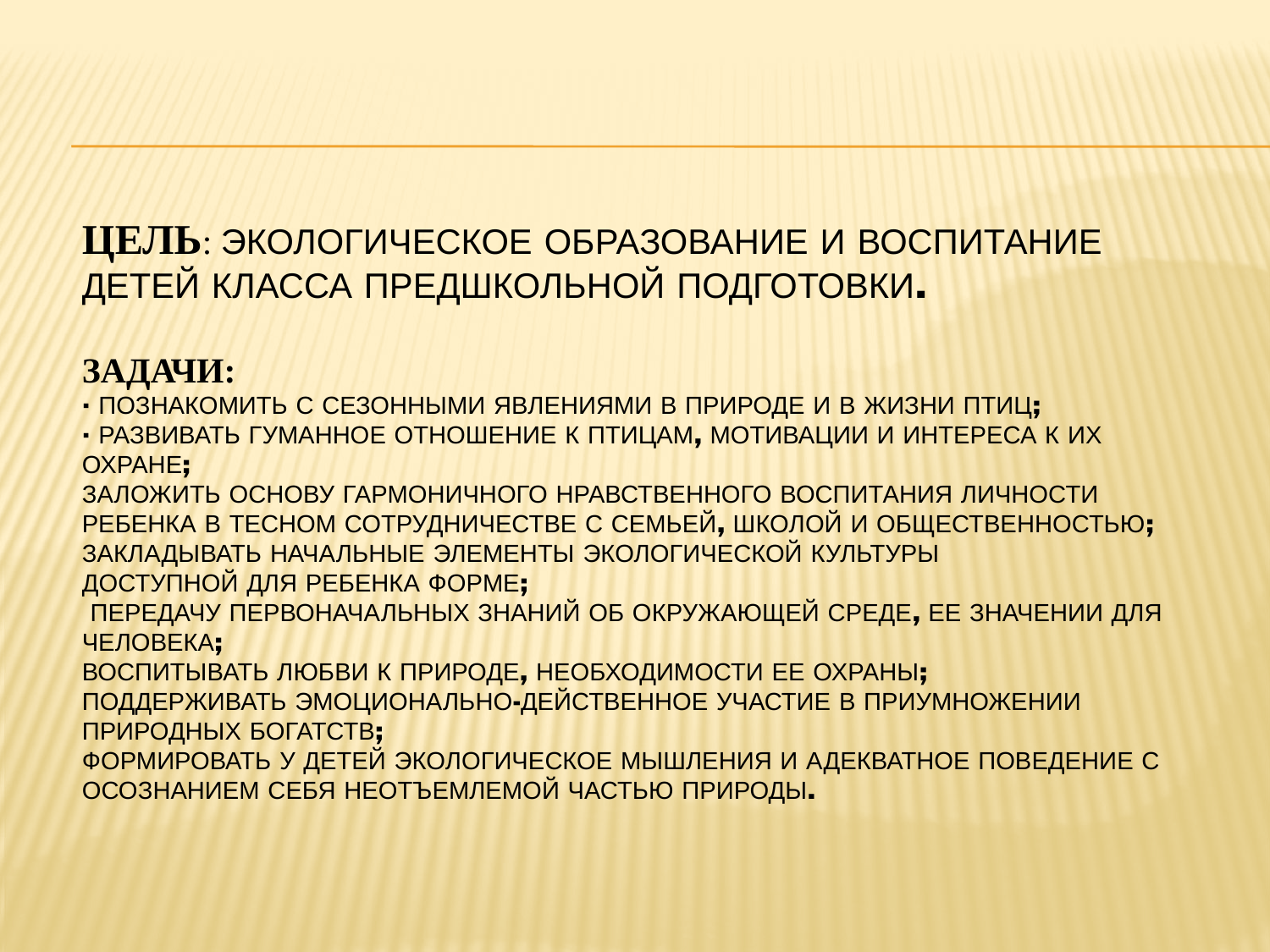

# Цель: экологическое образование и воспитание детей класса предшкольной подготовки. Задачи: · познакомить с сезонными явлениями в природе и в жизни птиц; · развивать гуманное отношение к птицам, мотивации и интереса к их охране; заложить основу гармоничного нравственного воспитания личности ребенка в тесном сотрудничестве с семьей, школой и общественностью; закладывать начальные элементы экологической культуры доступной для ребенка форме; передачу первоначальных знаний об окружающей среде, ее значении для человека; воспитывать любви к природе, необходимости ее охраны; поддерживать эмоционально-действенное участие в приумножении природных богатств; формировать у детей экологическое мышления и адекватное поведение с осознанием себя неотъемлемой частью природы.